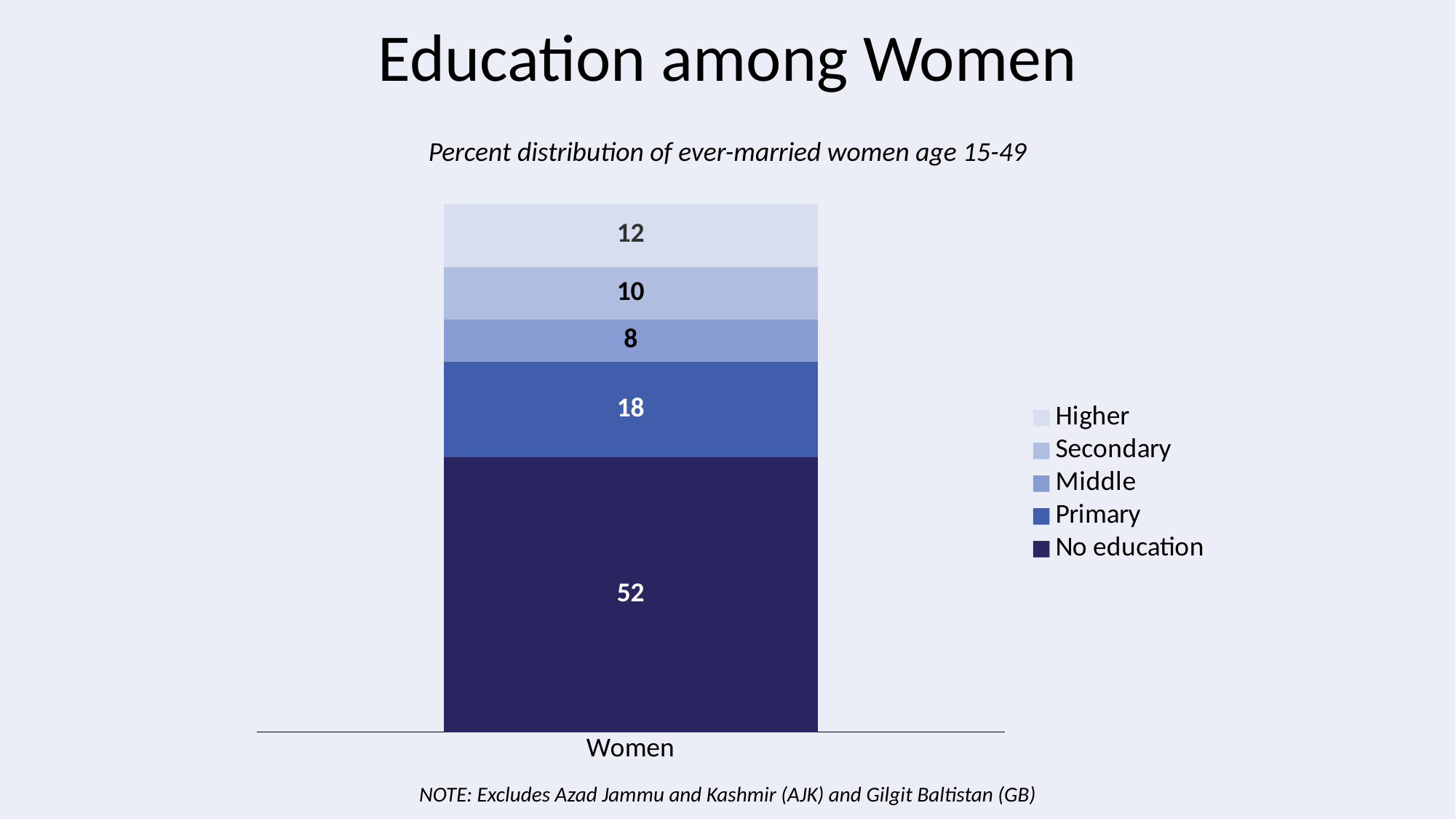

# Education among Women
Percent distribution of ever-married women age 15-49

### Chart

| Category | No education | Primary | Middle | Secondary | Higher |
|---|---|---|---|---|---|
| Women | 52.0 | 18.0 | 8.0 | 10.0 | 12.0 |
NOTE: Excludes Azad Jammu and Kashmir (AJK) and Gilgit Baltistan (GB)